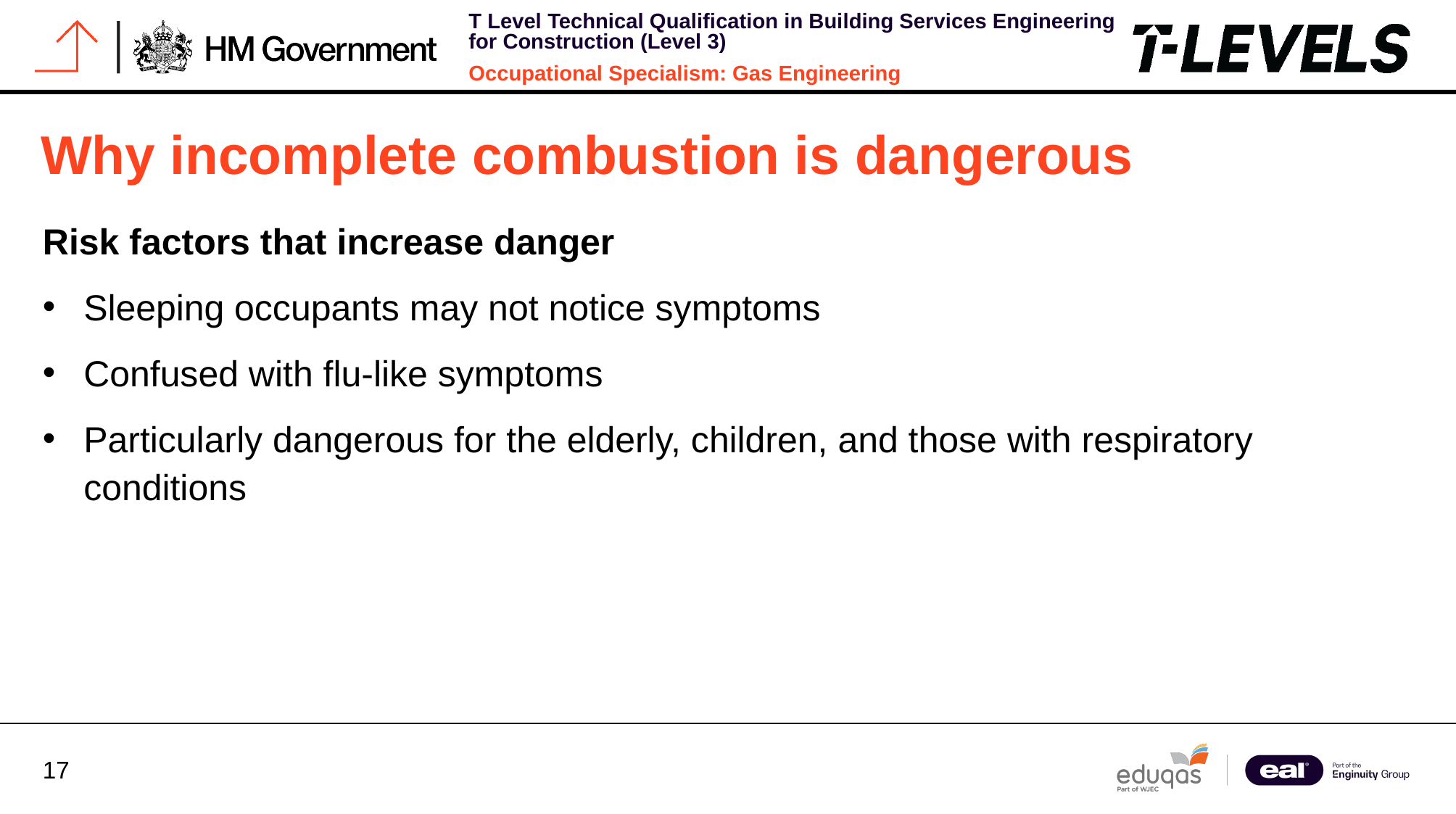

# Why incomplete combustion is dangerous
Risk factors that increase danger
Sleeping occupants may not notice symptoms
Confused with flu-like symptoms
Particularly dangerous for the elderly, children, and those with respiratory conditions